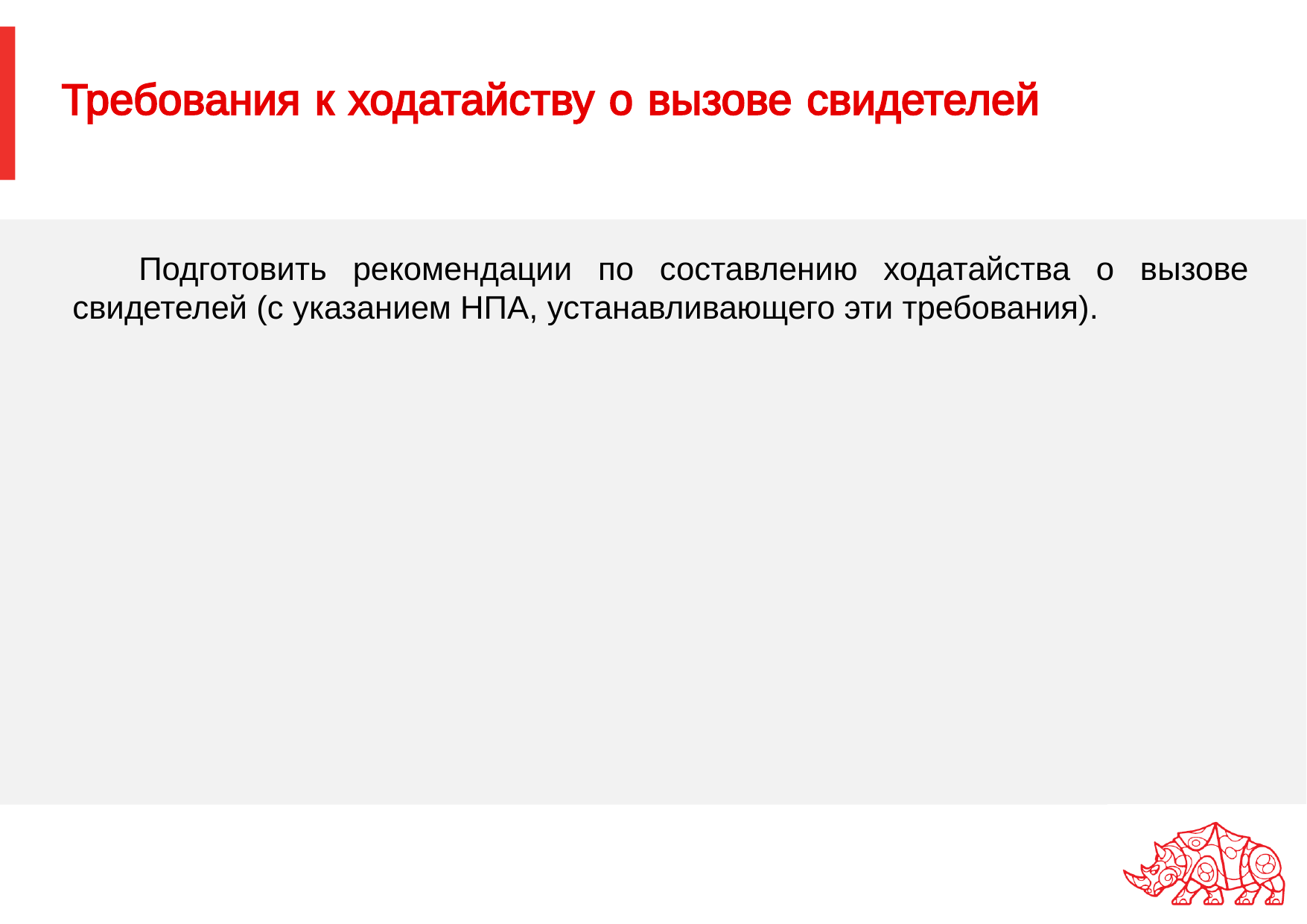

# Требования к ходатайству о вызове свидетелей
Подготовить рекомендации по составлению ходатайства о вызове свидетелей (с указанием НПА, устанавливающего эти требования).